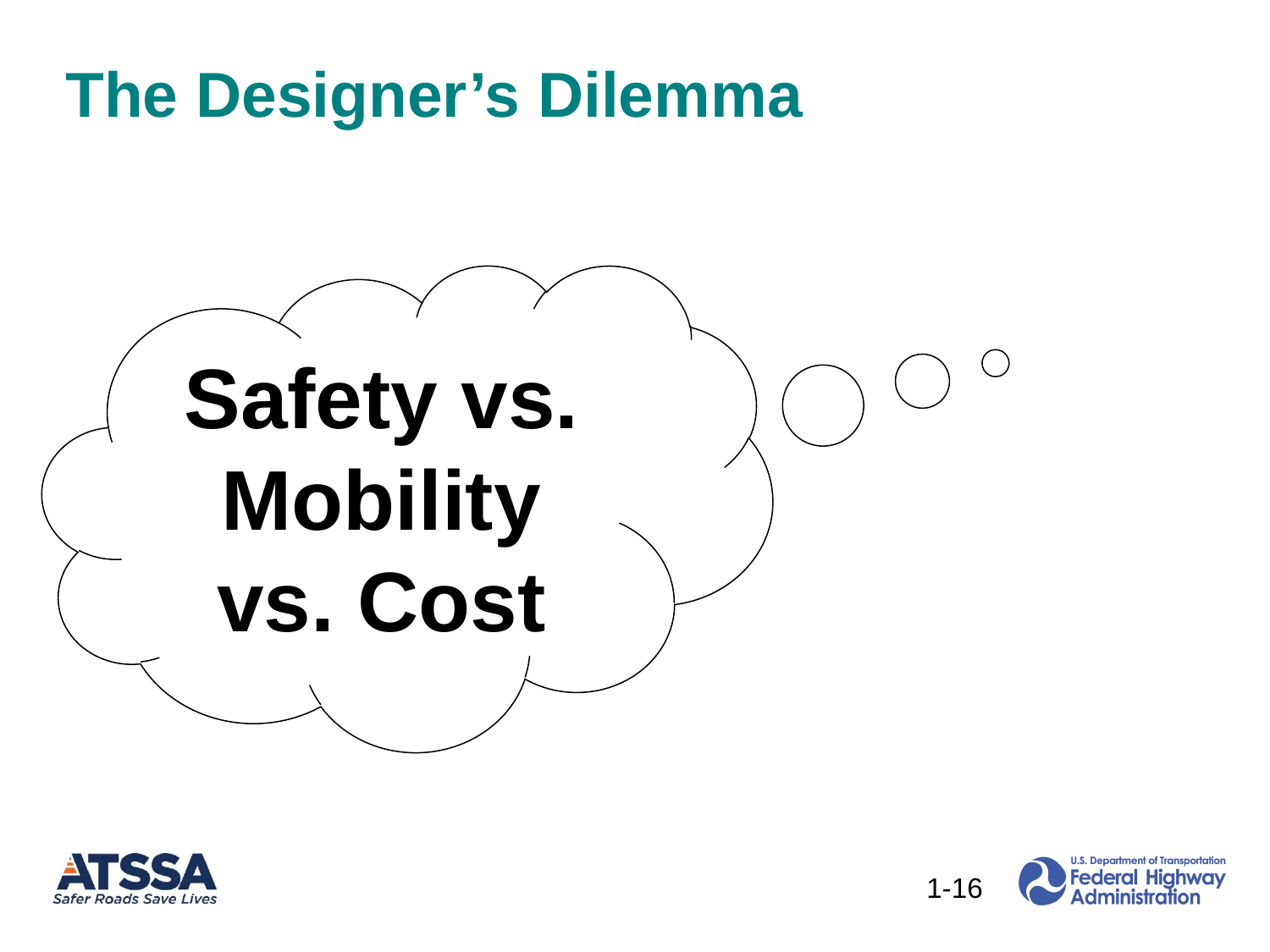

# The Designer’s Dilemma
Safety vs. Mobility vs. Cost